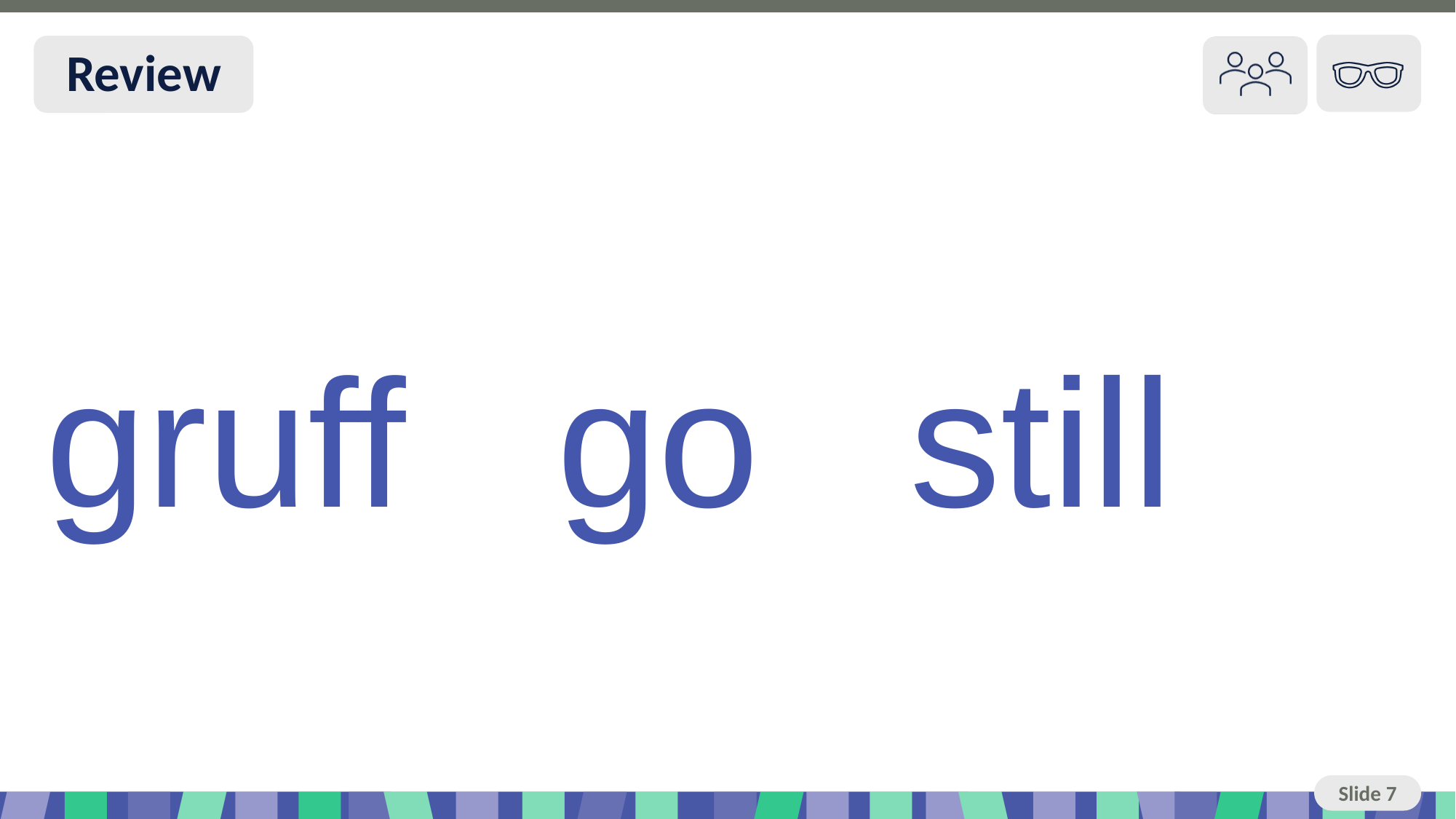

# Slide 7 Review
gruff   go   still